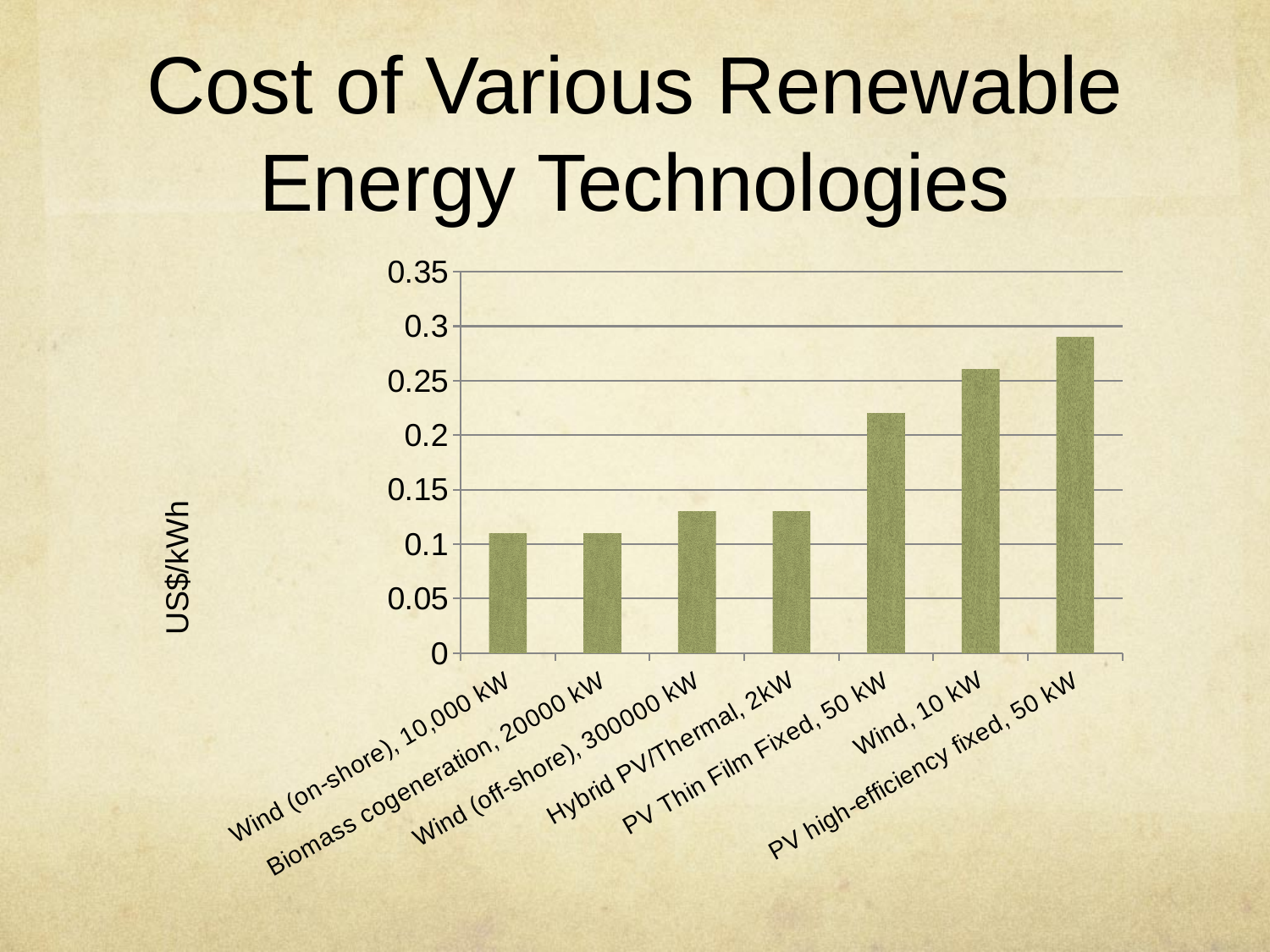

# Cost of Various Renewable Energy Technologies

### Chart

| Category | US$/kWh |
|---|---|
| Wind (on-shore), 10,000 kW | 0.11 |
| Biomass cogeneration, 20000 kW | 0.11 |
| Wind (off-shore), 300000 kW | 0.13 |
| Hybrid PV/Thermal, 2kW | 0.13 |
| PV Thin Film Fixed, 50 kW | 0.22 |
| Wind, 10 kW | 0.26 |
| PV high-efficiency fixed, 50 kW | 0.29 |